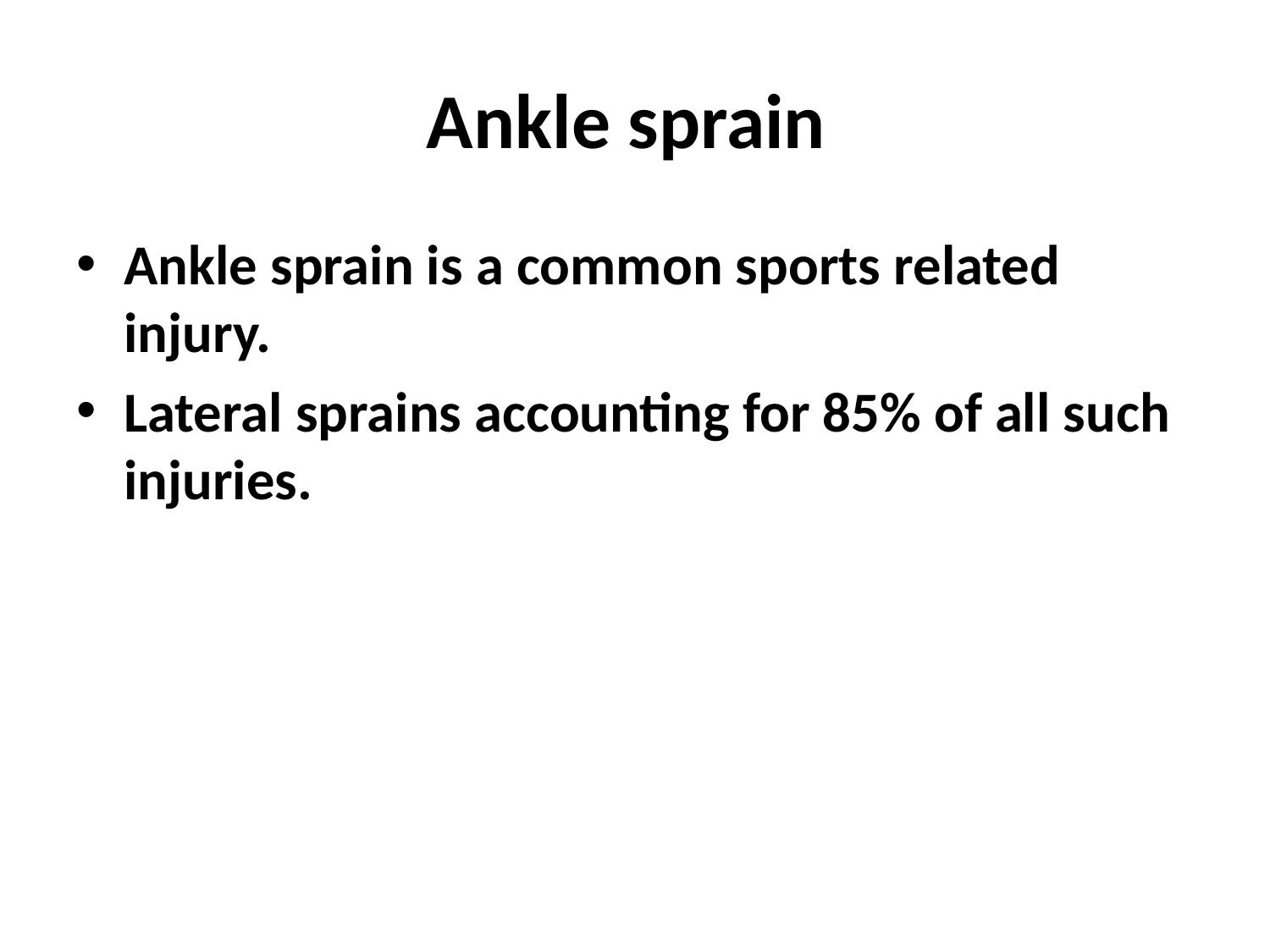

# Ankle sprain
Ankle sprain is a common sports related injury.
Lateral sprains accounting for 85% of all such injuries.